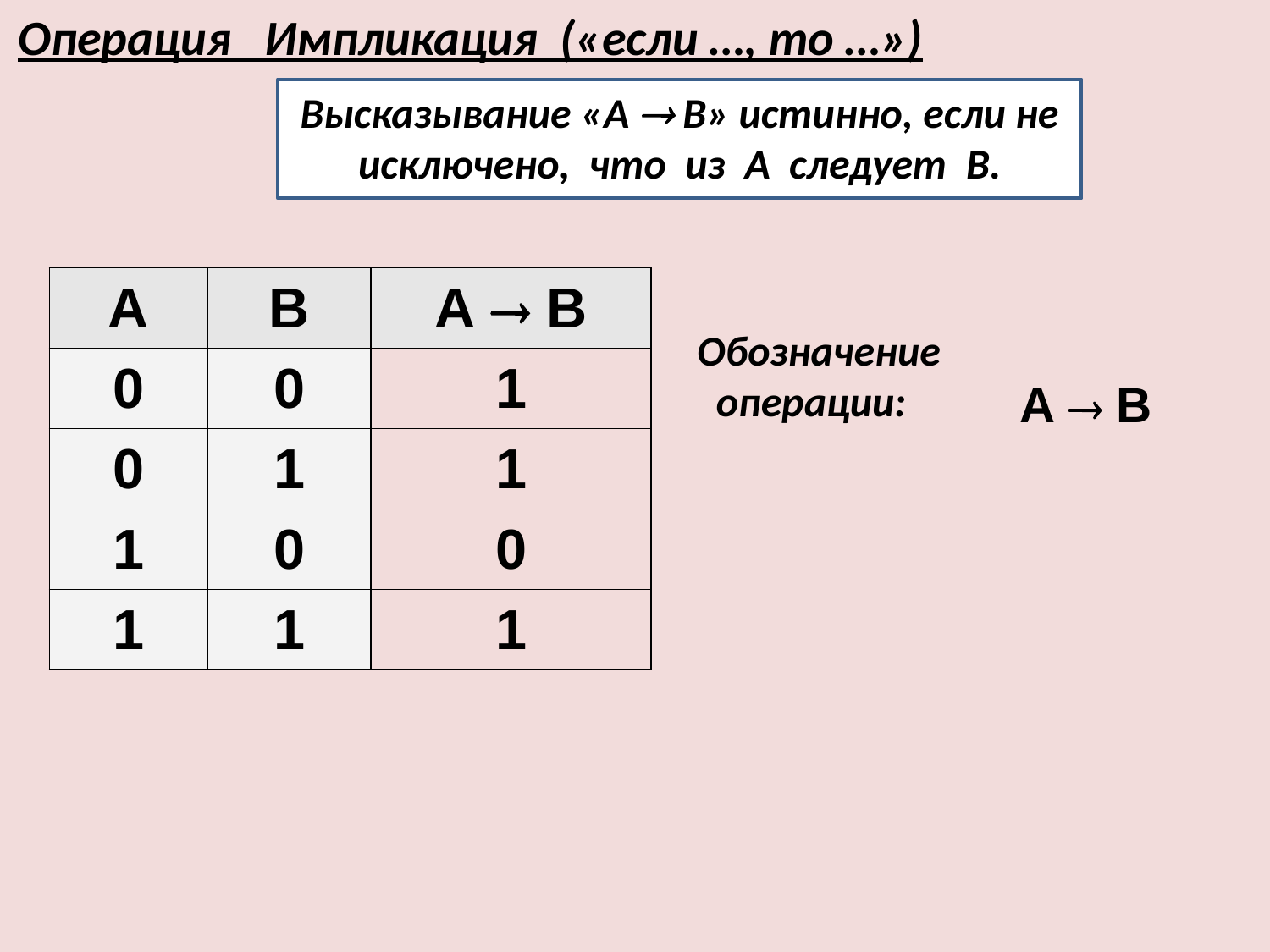

Операция   Импликация  («если …, то …»)
Высказывание «A → B» истинно, если не исключено,  что  из  А  следует  B.

| A | B | А → B |
| --- | --- | --- |
| 0 | 0 | 1 |
| 0 | 1 | 1 |
| 1 | 0 | 0 |
| 1 | 1 | 1 |
Обозначение
  операции:
А → B